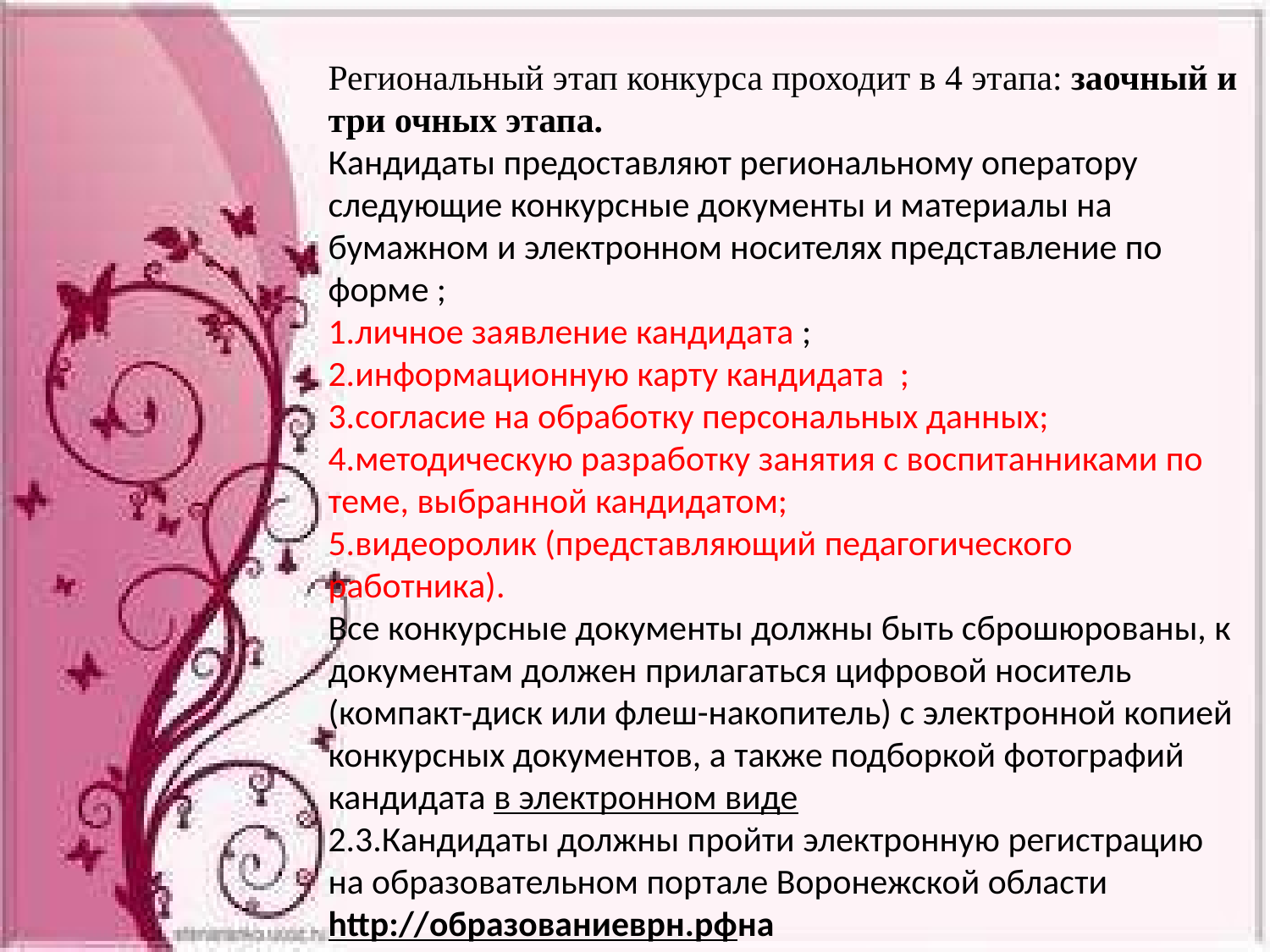

Региональный этап конкурса проходит в 4 этапа: заочный и три очных этапа.
Кандидаты предоставляют региональному оператору следующие конкурсные документы и материалы на бумажном и электронном носителях представление по форме ;
1.личное заявление кандидата ;
2.информационную карту кандидата  ;
3.согласие на обработку персональных данных;
4.методическую разработку занятия с воспитанниками по теме, выбранной кандидатом;
5.видеоролик (представляющий педагогического работника).
Все конкурсные документы должны быть сброшюрованы, к документам должен прилагаться цифровой носитель (компакт-диск или флеш-накопитель) с электронной копией конкурсных документов, а также подборкой фотографий кандидата в электронном виде
2.3.Кандидаты должны пройти электронную регистрацию на образовательном портале Воронежской области http://образованиеврн.рфна